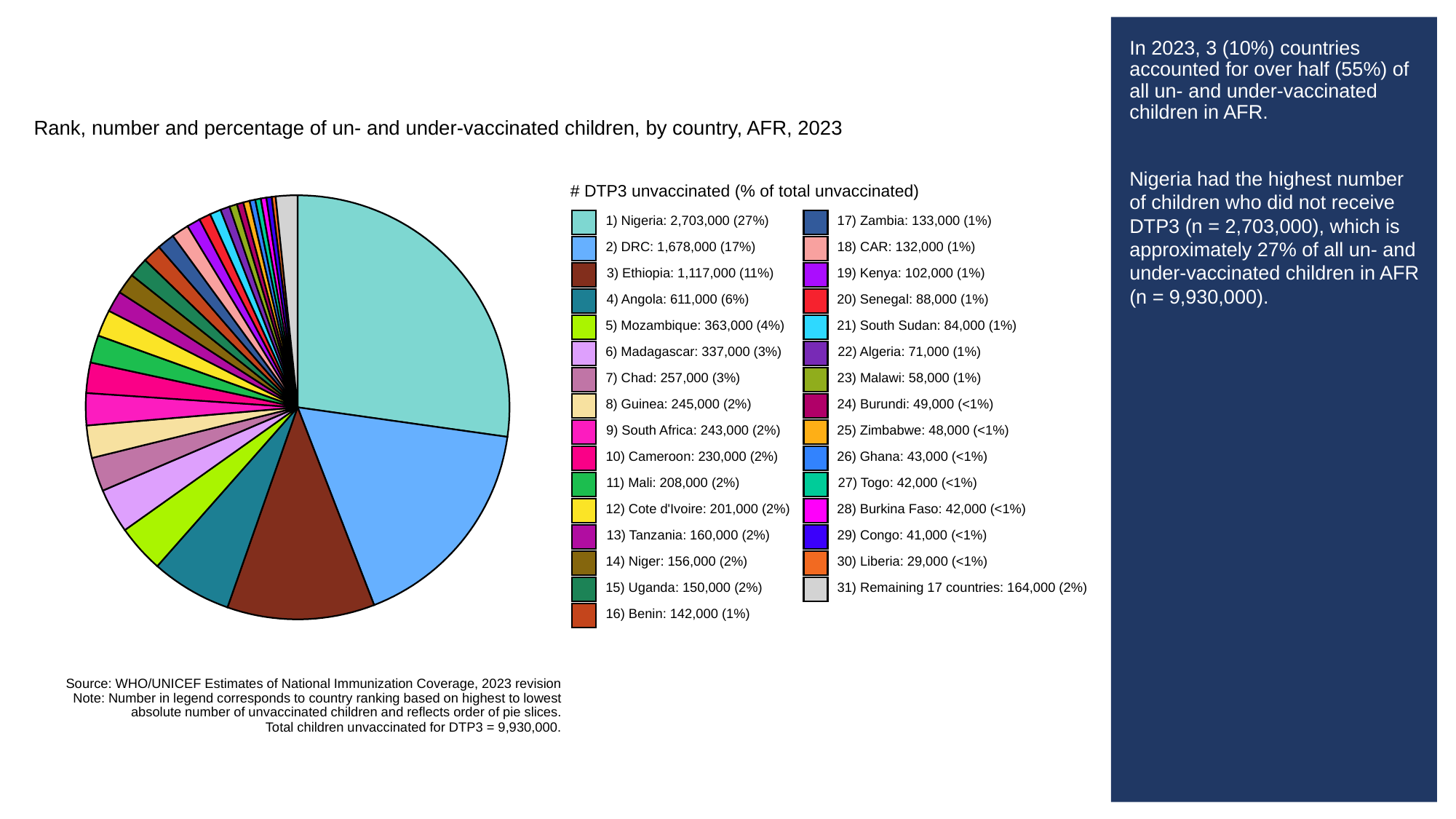

# In 2023, 3 (10%) countries accounted for over half (55%) of all un- and under-vaccinated children in AFR.

Nigeria had the highest number of children who did not receive DTP3 (n = 2,703,000), which is approximately 27% of all un- and under-vaccinated children in AFR (n = 9,930,000).

Rank, number and percentage of un- and under-vaccinated children, by country, AFR, 2023
# DTP3 unvaccinated (% of total unvaccinated)

1) Nigeria: 2,703,000 (27%)
17) Zambia: 133,000 (1%)

2) DRC: 1,678,000 (17%)
18) CAR: 132,000 (1%)

3) Ethiopia: 1,117,000 (11%)
19) Kenya: 102,000 (1%)

4) Angola: 611,000 (6%)
20) Senegal: 88,000 (1%)

5) Mozambique: 363,000 (4%)
21) South Sudan: 84,000 (1%)

6) Madagascar: 337,000 (3%)
22) Algeria: 71,000 (1%)

7) Chad: 257,000 (3%)
23) Malawi: 58,000 (1%)

8) Guinea: 245,000 (2%)
24) Burundi: 49,000 (<1%)

9) South Africa: 243,000 (2%)
25) Zimbabwe: 48,000 (<1%)

10) Cameroon: 230,000 (2%)
26) Ghana: 43,000 (<1%)

11) Mali: 208,000 (2%)
27) Togo: 42,000 (<1%)

12) Cote d'Ivoire: 201,000 (2%)
28) Burkina Faso: 42,000 (<1%)

13) Tanzania: 160,000 (2%)
29) Congo: 41,000 (<1%)

14) Niger: 156,000 (2%)
30) Liberia: 29,000 (<1%)

15) Uganda: 150,000 (2%)
31) Remaining 17 countries: 164,000 (2%)

16) Benin: 142,000 (1%)
Source: WHO/UNICEF Estimates of National Immunization Coverage, 2023 revision
Note: Number in legend corresponds to country ranking based on highest to lowest
absolute number of unvaccinated children and reflects order of pie slices.
Total children unvaccinated for DTP3 = 9,930,000.